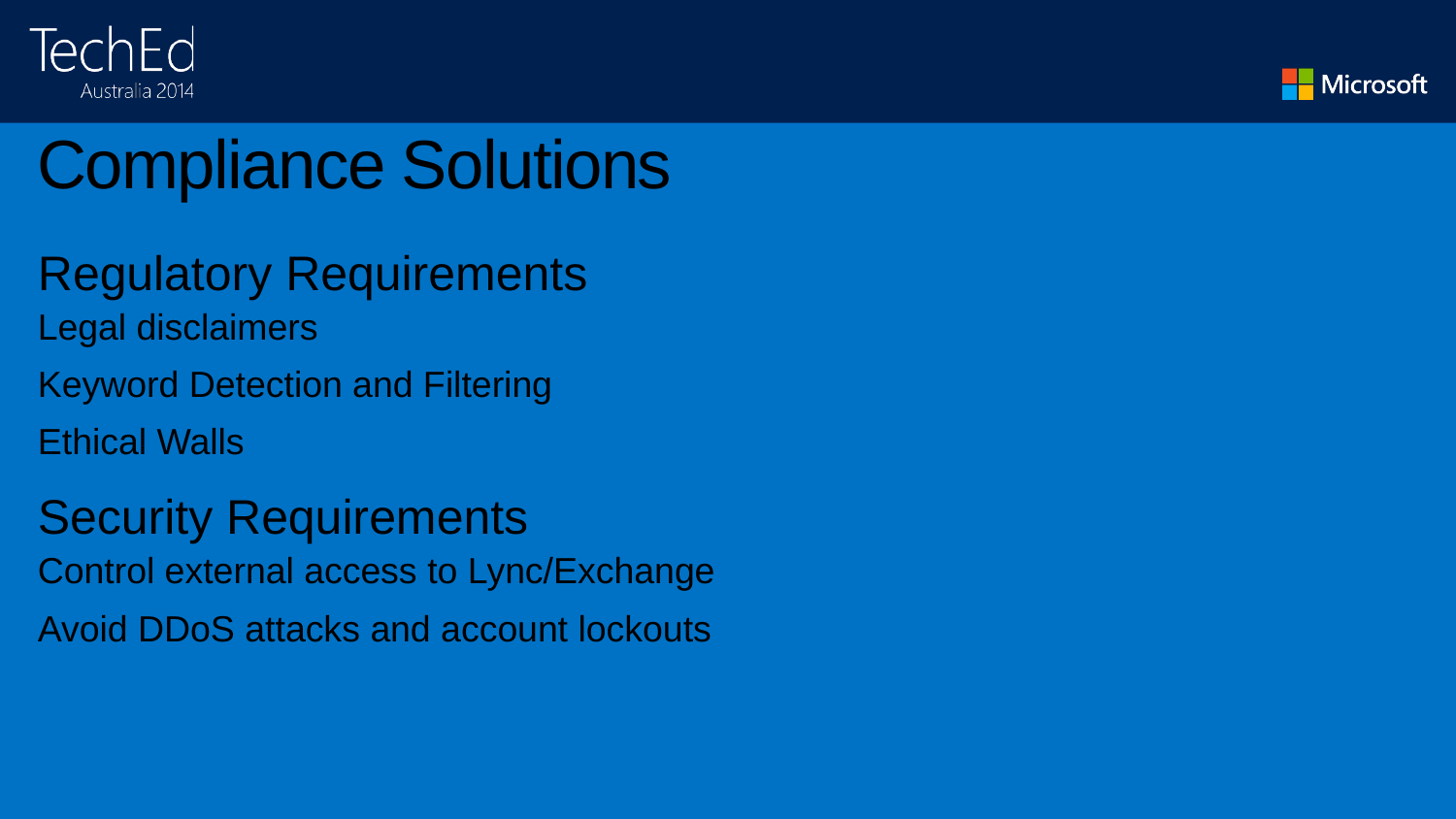

# Compliance Solutions
Regulatory Requirements
Legal disclaimers
Keyword Detection and Filtering
Ethical Walls
Security Requirements
Control external access to Lync/Exchange
Avoid DDoS attacks and account lockouts